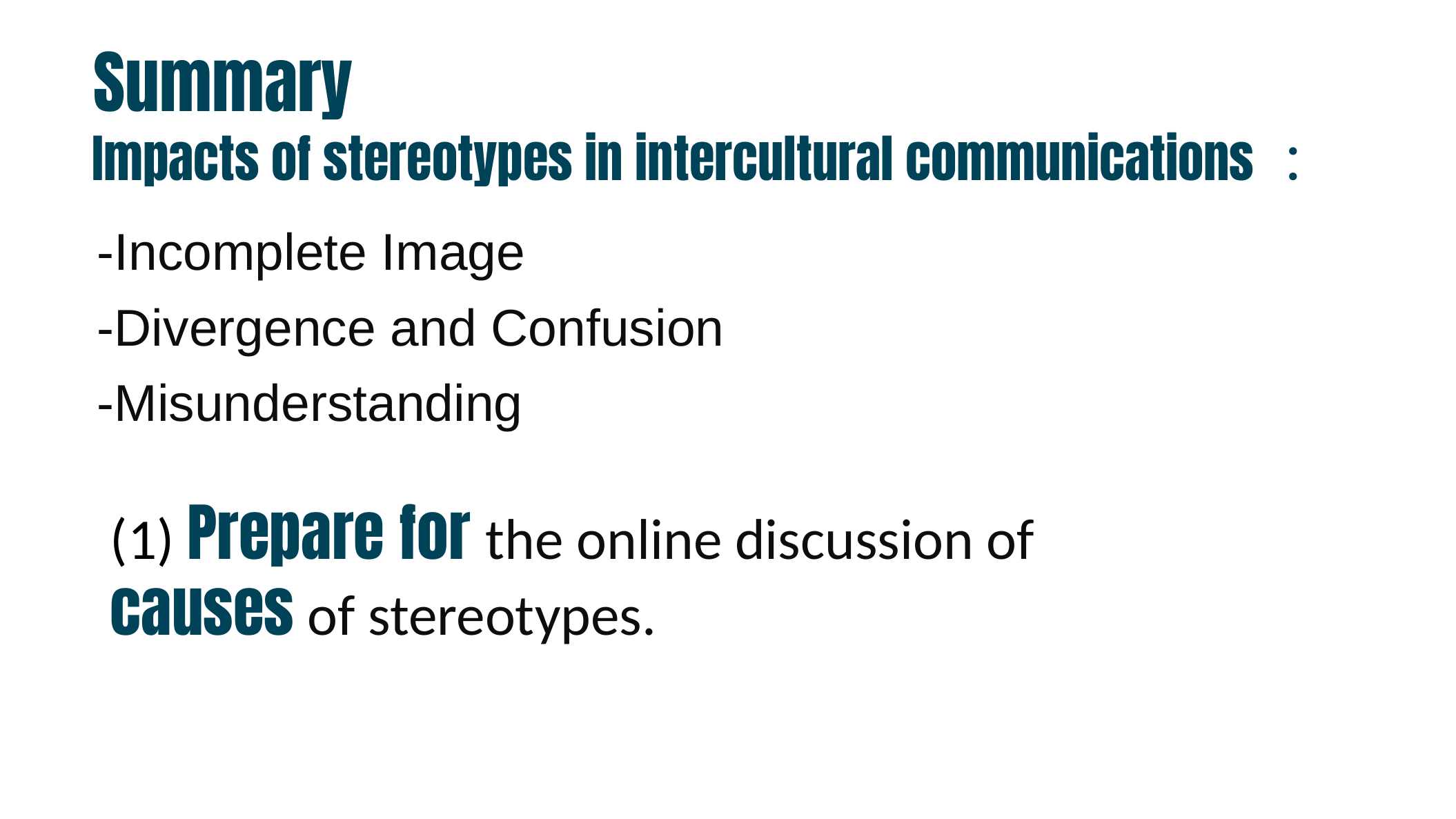

Summary
Impacts of stereotypes in intercultural communications ：
-Incomplete Image
-Divergence and Confusion
-Misunderstanding
(1) Prepare for the online discussion of causes of stereotypes.